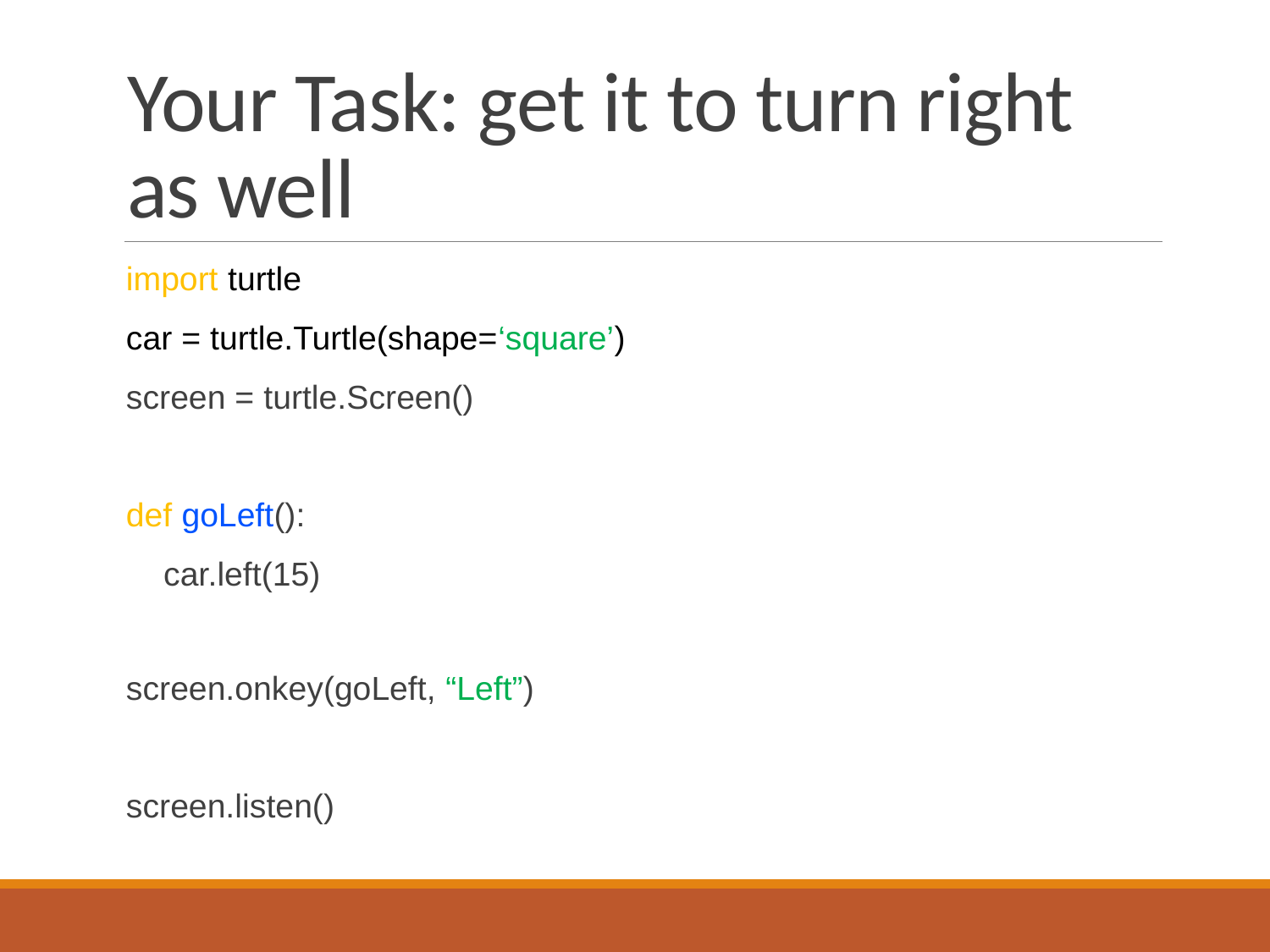

# Your Task: get it to turn right as well
import turtle
car = turtle.Turtle(shape=‘square’)
screen = turtle.Screen()

def goLeft():
    car.left(15)

screen.onkey(goLeft, “Left”)

screen.listen()